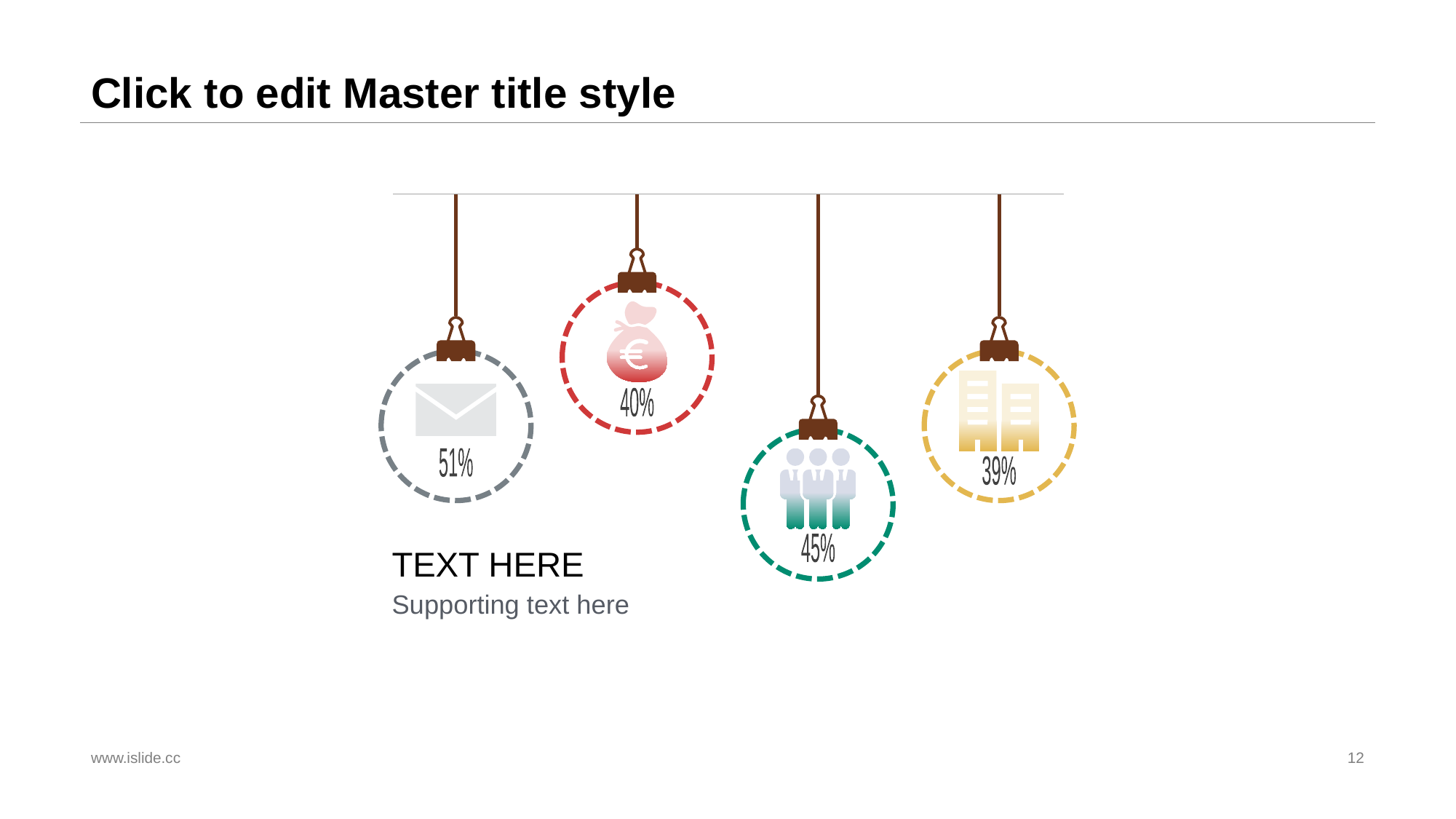

# Click to edit Master title style

40%

51%

39%
45%
TEXT HERE
Supporting text here
www.islide.cc
12